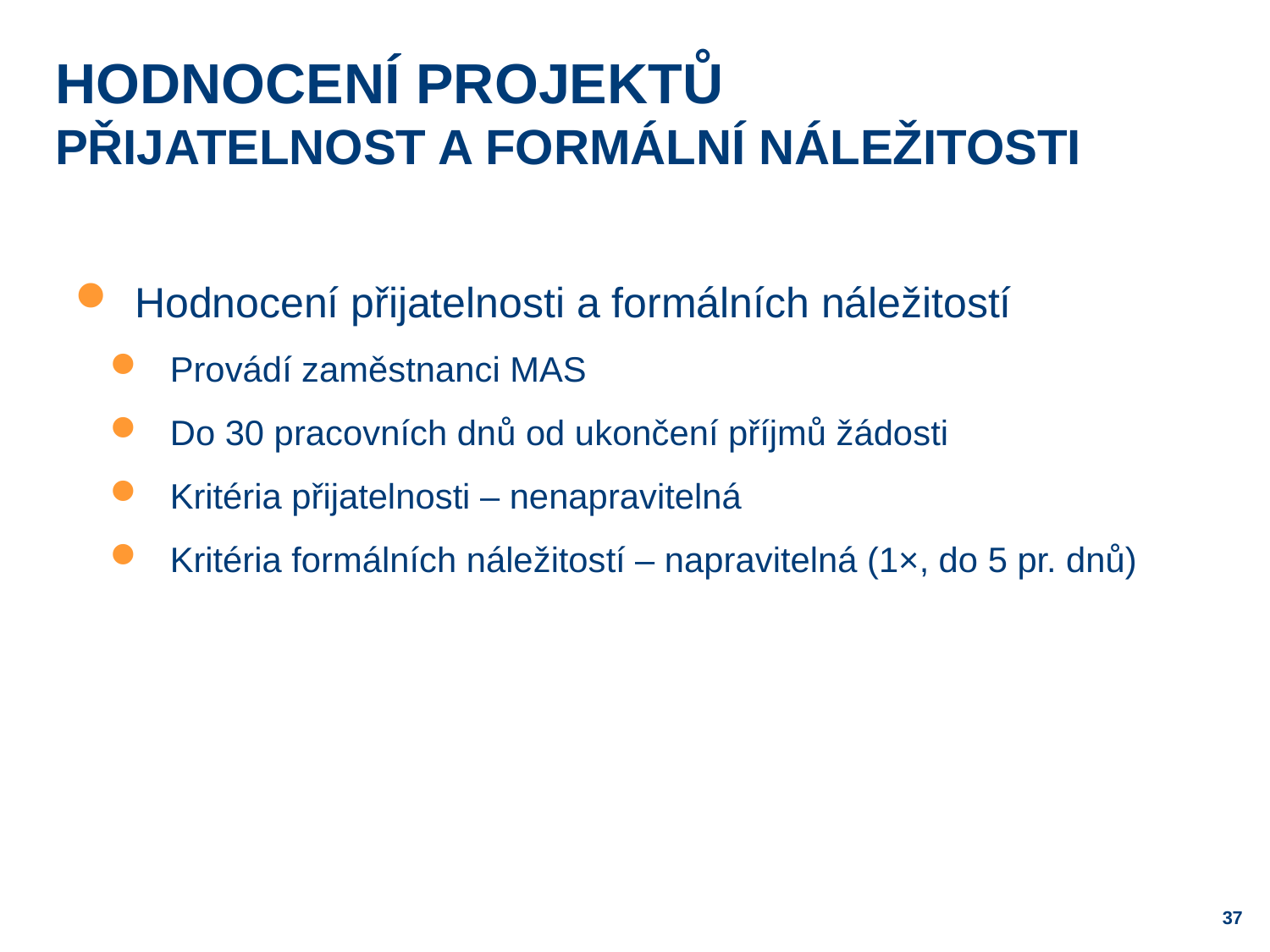

# Hodnocení projektů přijatelnost a formální náležitosti
Hodnocení přijatelnosti a formálních náležitostí
Provádí zaměstnanci MAS
Do 30 pracovních dnů od ukončení příjmů žádosti
Kritéria přijatelnosti – nenapravitelná
Kritéria formálních náležitostí – napravitelná (1×, do 5 pr. dnů)
37